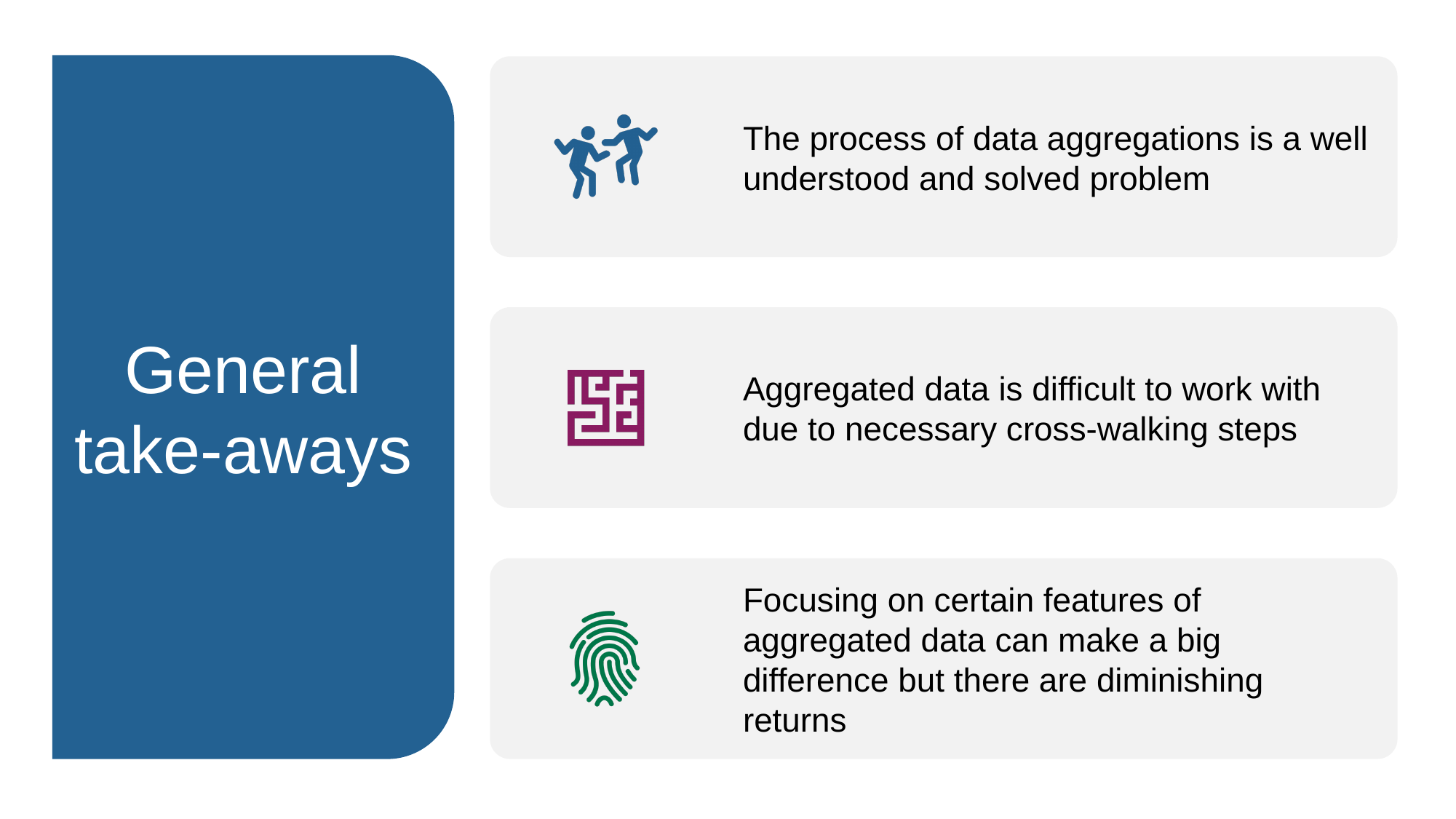

The process of data aggregations is a well understood and solved problem
Aggregated data is difficult to work with due to necessary cross-walking steps
Focusing on certain features of aggregated data can make a big difference but there are diminishing returns
# 5 Findings
General take-aways